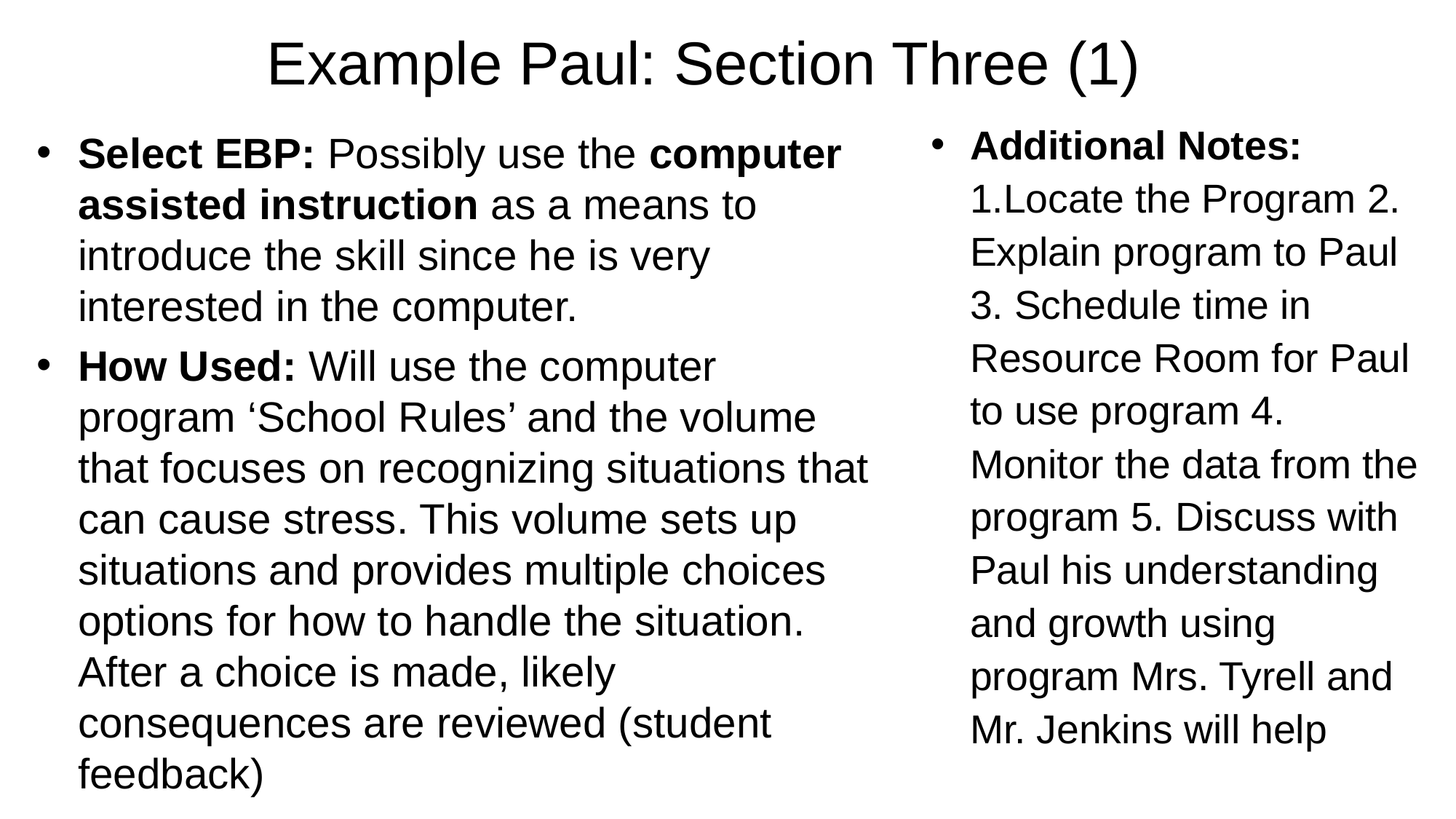

# Example Paul: Section Three (1)
Additional Notes: 1.Locate the Program 2. Explain program to Paul 3. Schedule time in Resource Room for Paul to use program 4. Monitor the data from the program 5. Discuss with Paul his understanding and growth using program Mrs. Tyrell and Mr. Jenkins will help

Select EBP: Possibly use the computer assisted instruction as a means to introduce the skill since he is very interested in the computer.
How Used: Will use the computer program ‘School Rules’ and the volume that focuses on recognizing situations that can cause stress. This volume sets up situations and provides multiple choices options for how to handle the situation. After a choice is made, likely consequences are reviewed (student feedback)